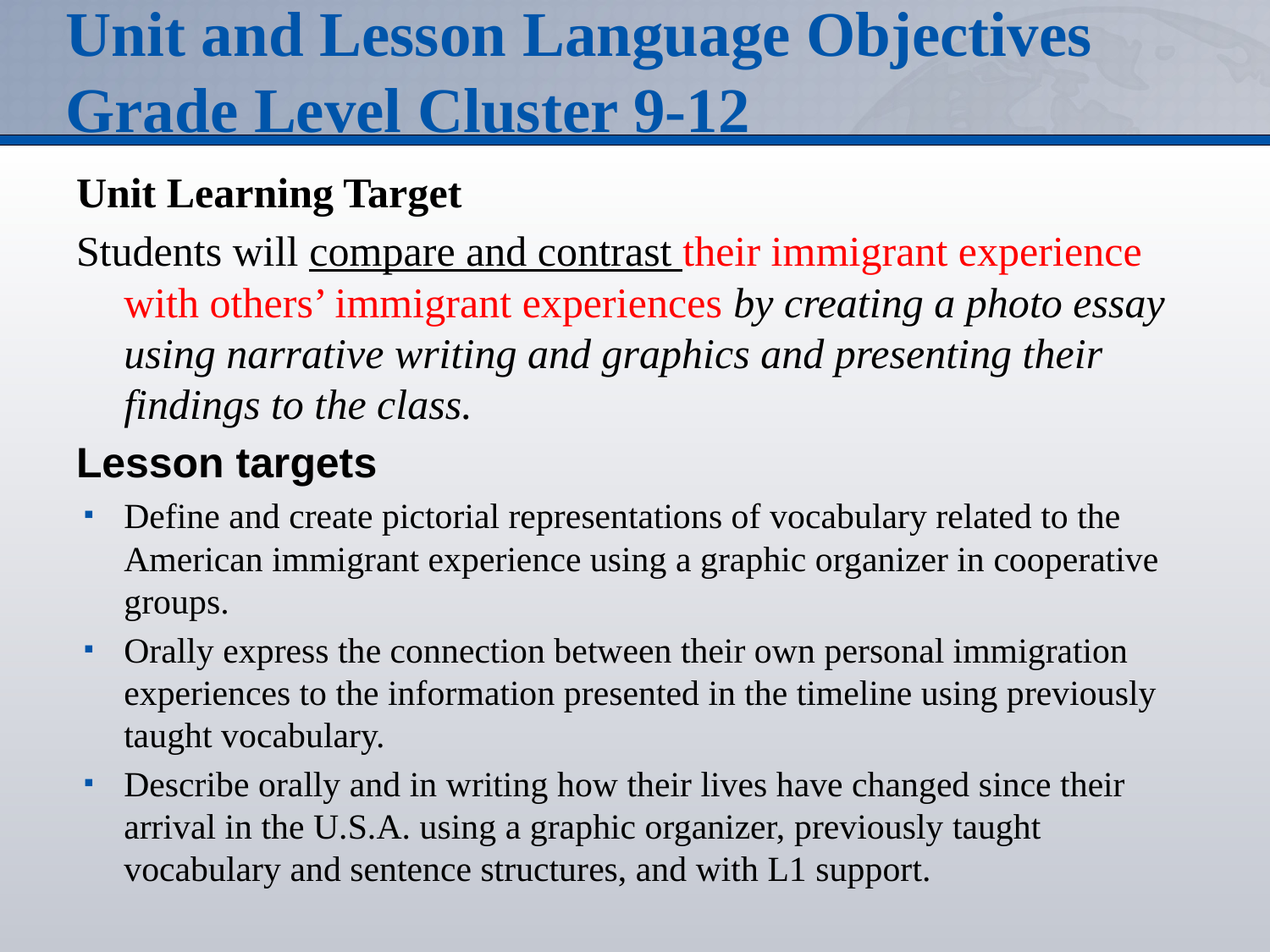

# Unit and Lesson Language Objectives Grade Level Cluster 9-12
Unit Learning Target
Students will compare and contrast their immigrant experience with others’ immigrant experiences by creating a photo essay using narrative writing and graphics and presenting their findings to the class.
Lesson targets
Define and create pictorial representations of vocabulary related to the American immigrant experience using a graphic organizer in cooperative groups.
Orally express the connection between their own personal immigration experiences to the information presented in the timeline using previously taught vocabulary.
Describe orally and in writing how their lives have changed since their arrival in the U.S.A. using a graphic organizer, previously taught vocabulary and sentence structures, and with L1 support.